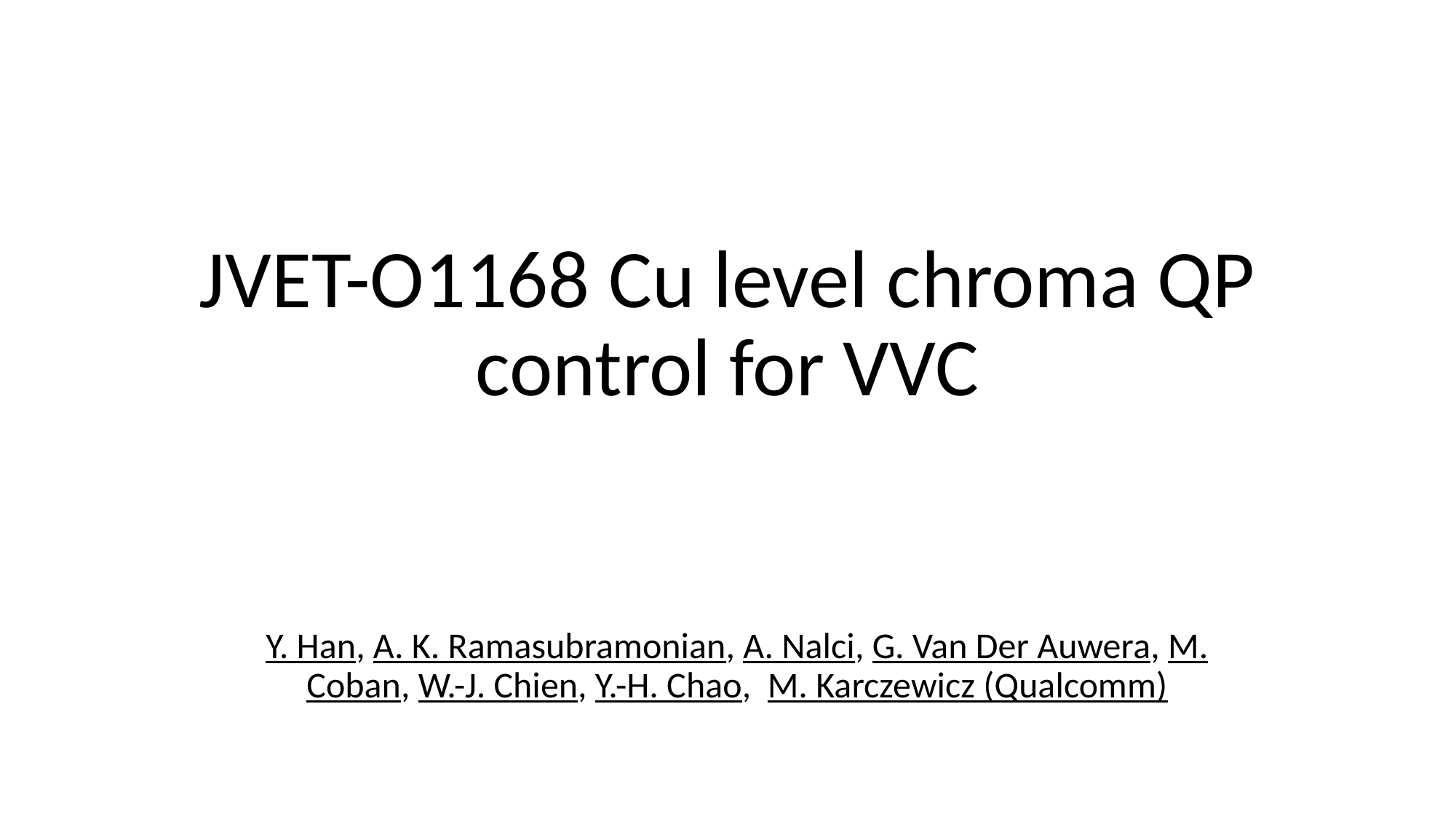

# JVET-O1168 Cu level chroma QP control for VVC
Y. Han, A. K. Ramasubramonian, A. Nalci, G. Van Der Auwera, M. Coban, W.-J. Chien, Y.-H. Chao,  M. Karczewicz (Qualcomm)